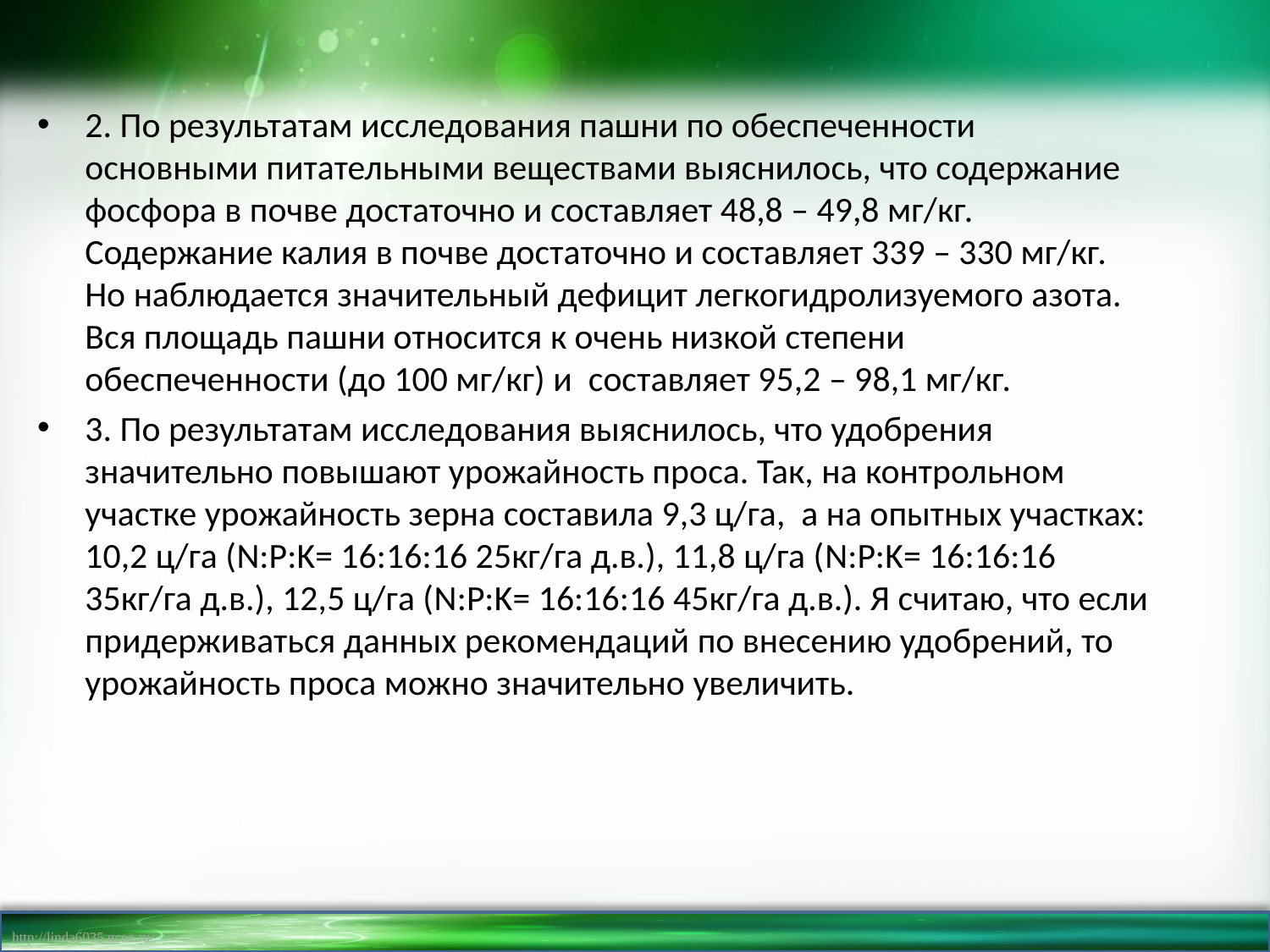

2. По результатам исследования пашни по обеспеченности основными питательными веществами выяснилось, что содержание фосфора в почве достаточно и составляет 48,8 – 49,8 мг/кг. Содержание калия в почве достаточно и составляет 339 – 330 мг/кг.  Но наблюдается значительный дефицит легкогидролизуемого азота.  Вся площадь пашни относится к очень низкой степени обеспеченности (до 100 мг/кг) и  составляет 95,2 – 98,1 мг/кг.
3. По результатам исследования выяснилось, что удобрения значительно повышают урожайность проса. Так, на контрольном участке урожайность зерна составила 9,3 ц/га,  а на опытных участках: 10,2 ц/га (N:P:K= 16:16:16 25кг/га д.в.), 11,8 ц/га (N:P:K= 16:16:16 35кг/га д.в.), 12,5 ц/га (N:P:K= 16:16:16 45кг/га д.в.). Я считаю, что если придерживаться данных рекомендаций по внесению удобрений, то урожайность проса можно значительно увеличить.